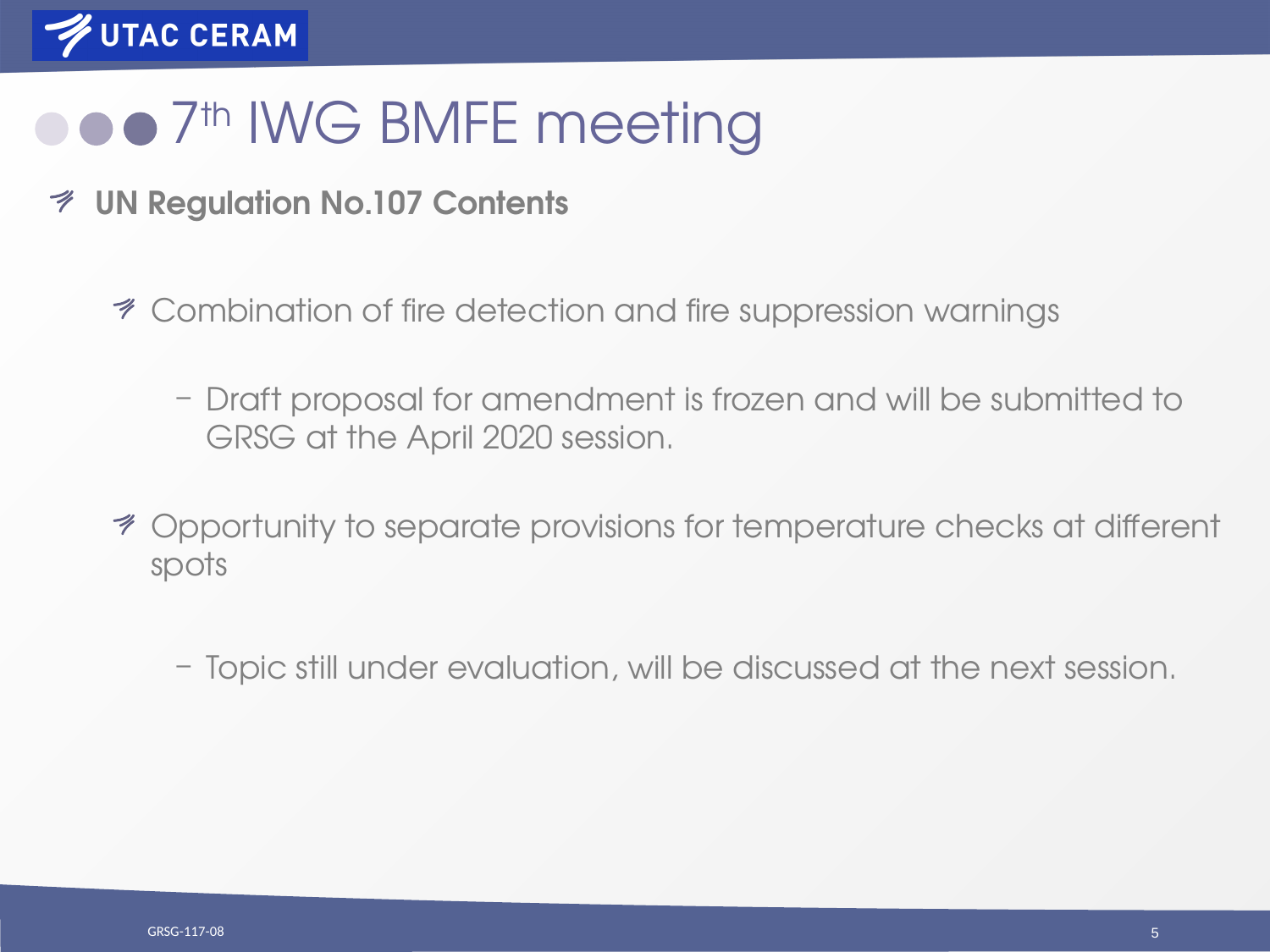

# 7th IWG BMFE meeting
UN Regulation No.107 Contents

Combination of fire detection and fire suppression warnings

Draft proposal for amendment is frozen and will be submitted to GRSG at the April 2020 session.

Opportunity to separate provisions for temperature checks at different spots

Topic still under evaluation, will be discussed at the next session.
GRSG-117-08